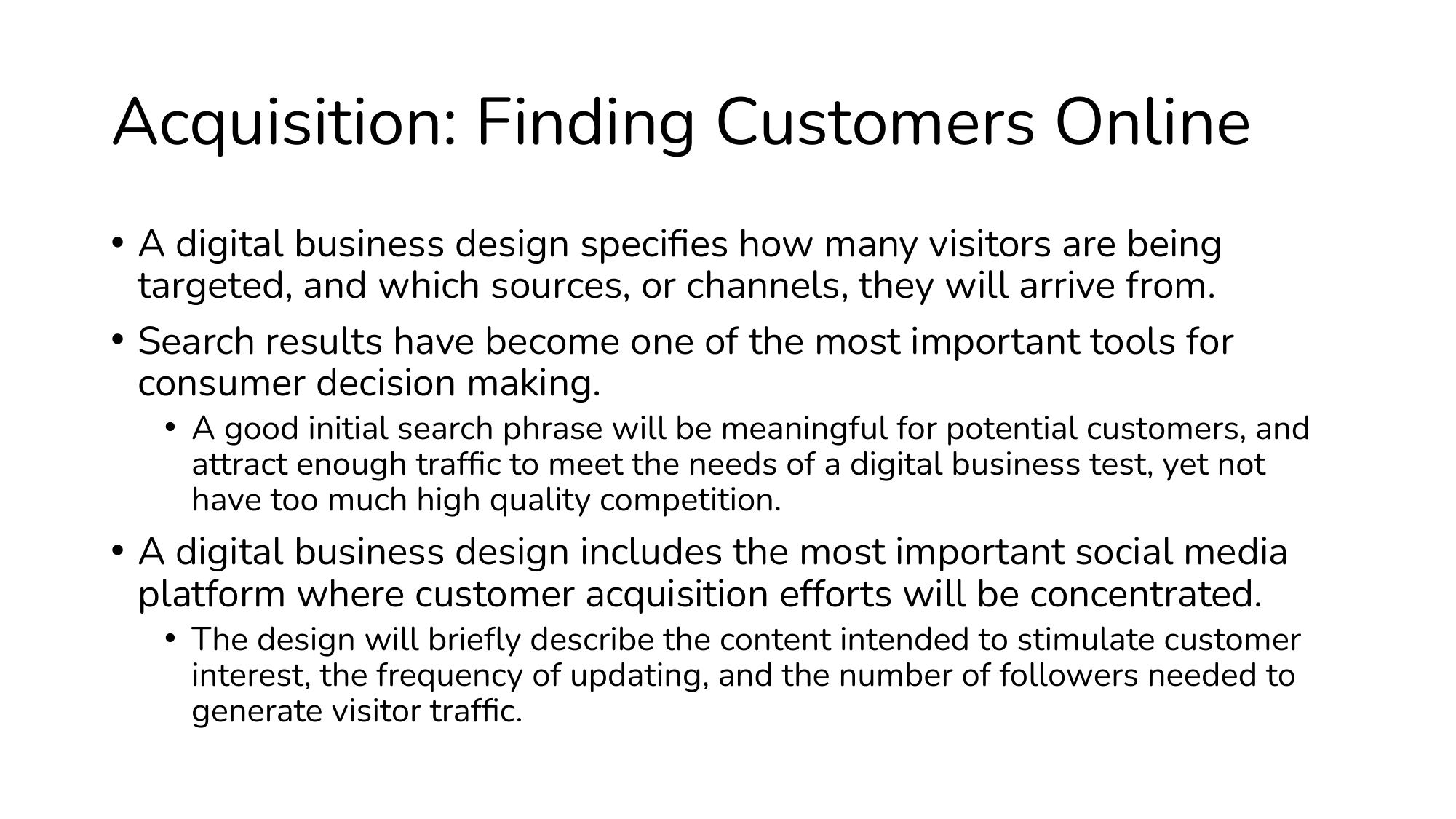

# Acquisition: Finding Customers Online
A digital business design specifies how many visitors are being targeted, and which sources, or channels, they will arrive from.
Search results have become one of the most important tools for consumer decision making.
A good initial search phrase will be meaningful for potential customers, and attract enough traffic to meet the needs of a digital business test, yet not have too much high quality competition.
A digital business design includes the most important social media platform where customer acquisition efforts will be concentrated.
The design will briefly describe the content intended to stimulate customer interest, the frequency of updating, and the number of followers needed to generate visitor traffic.